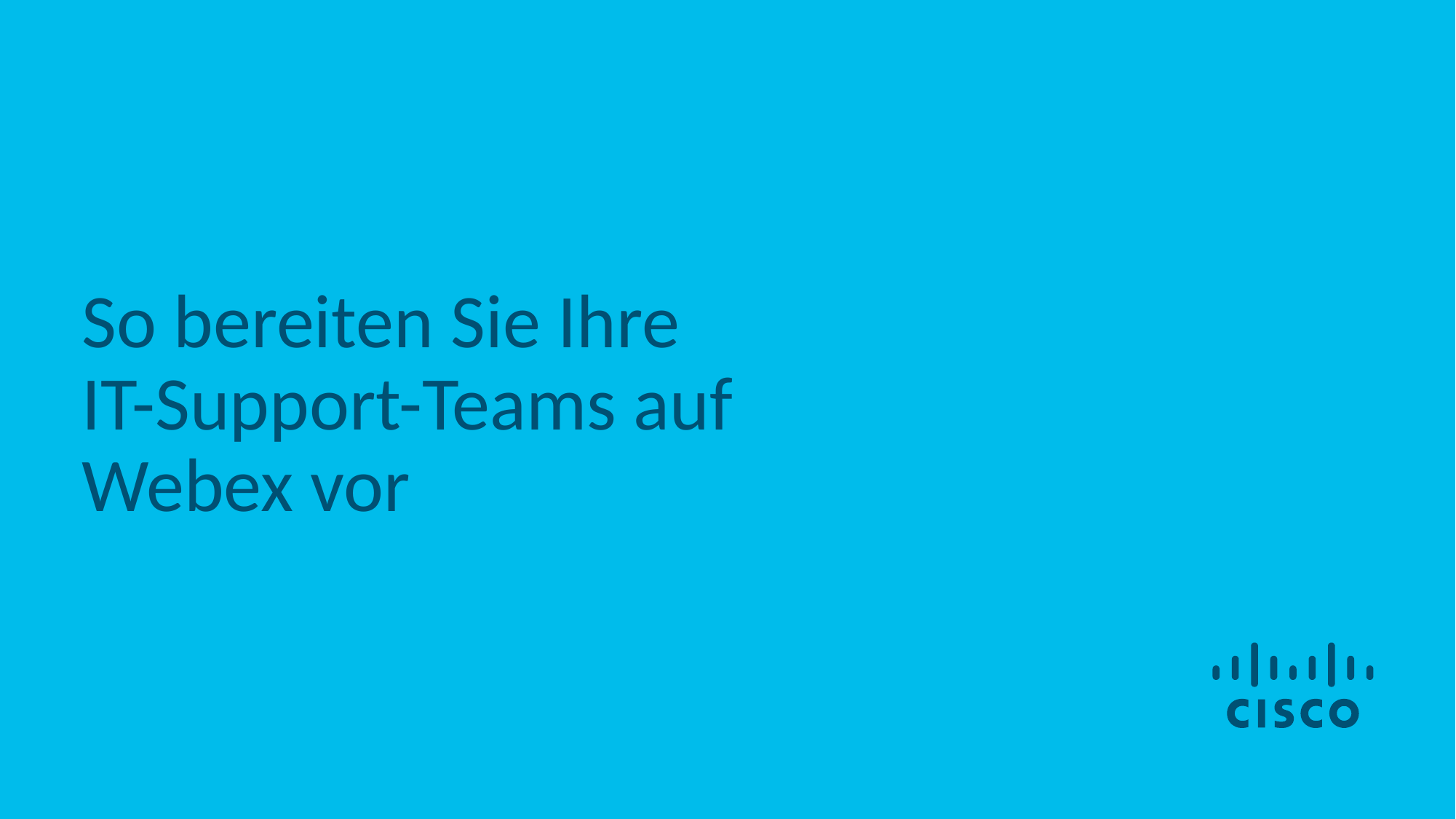

So bereiten Sie Ihre
IT-Support-Teams auf Webex vor